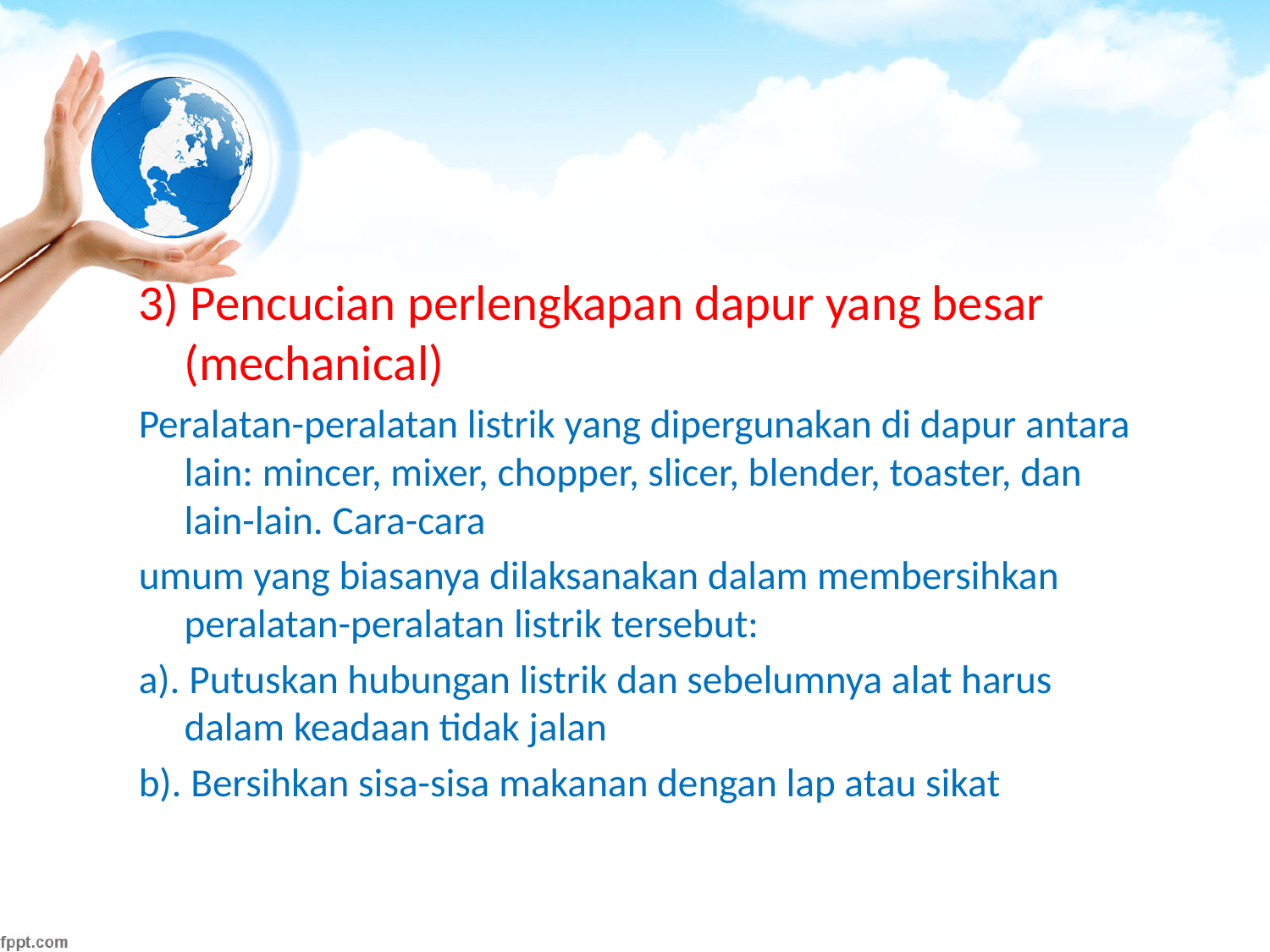

#
3) Pencucian perlengkapan dapur yang besar (mechanical)
Peralatan-peralatan listrik yang dipergunakan di dapur antara lain: mincer, mixer, chopper, slicer, blender, toaster, dan lain-lain. Cara-cara
umum yang biasanya dilaksanakan dalam membersihkan peralatan-peralatan listrik tersebut:
a). Putuskan hubungan listrik dan sebelumnya alat harus dalam keadaan tidak jalan
b). Bersihkan sisa-sisa makanan dengan lap atau sikat